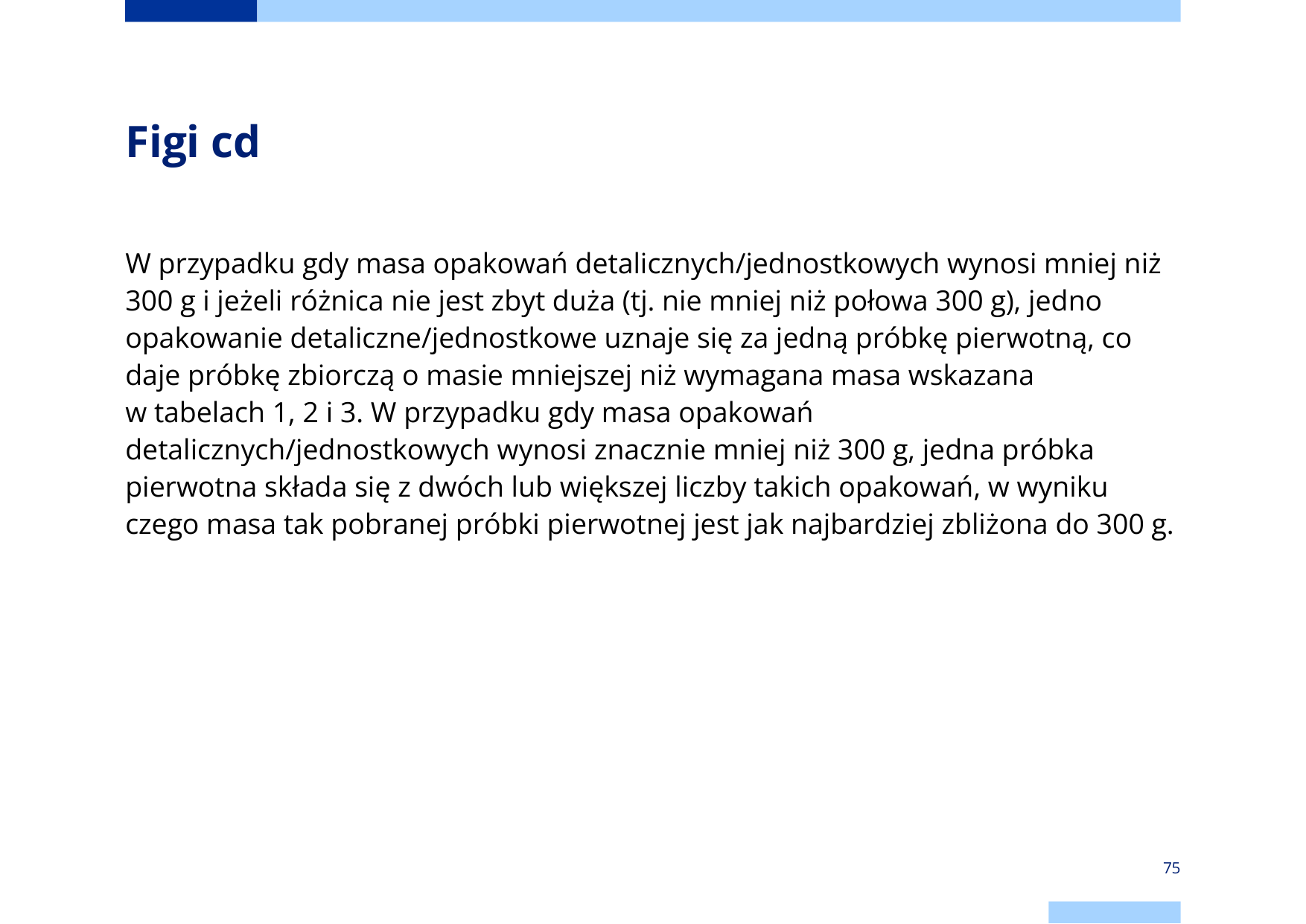

# Figi cd
W przypadku gdy masa opakowań detalicznych/jednostkowych wynosi mniej niż 300 g i jeżeli różnica nie jest zbyt duża (tj. nie mniej niż połowa 300 g), jedno opakowanie detaliczne/jednostkowe uznaje się za jedną próbkę pierwotną, co daje próbkę zbiorczą o masie mniejszej niż wymagana masa wskazana w tabelach 1, 2 i 3. W przypadku gdy masa opakowań detalicznych/jednostkowych wynosi znacznie mniej niż 300 g, jedna próbka pierwotna składa się z dwóch lub większej liczby takich opakowań, w wyniku czego masa tak pobranej próbki pierwotnej jest jak najbardziej zbliżona do 300 g.
75